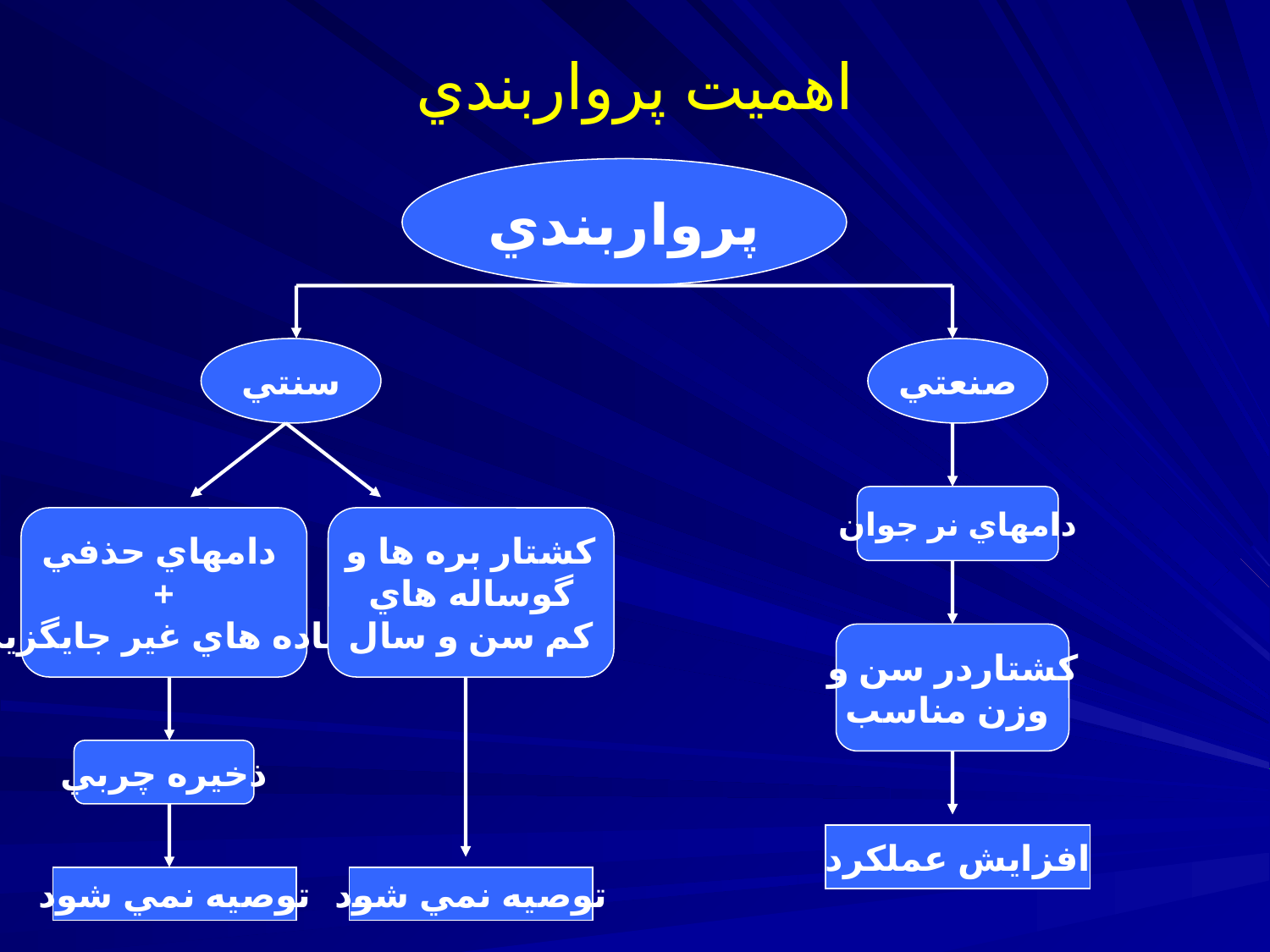

# اهميت پرواربندي
پرواربندي

سنتي
صنعتي

دامهاي نر جوان
دامهاي حذفي
+
ماده هاي غير جايگزين
كشتار بره ها و
 گوساله هاي
كم سن و سال

كشتاردر سن و
 وزن مناسب

ذخيره چربي

افزايش عملكرد
توصيه نمي شود
توصيه نمي شود